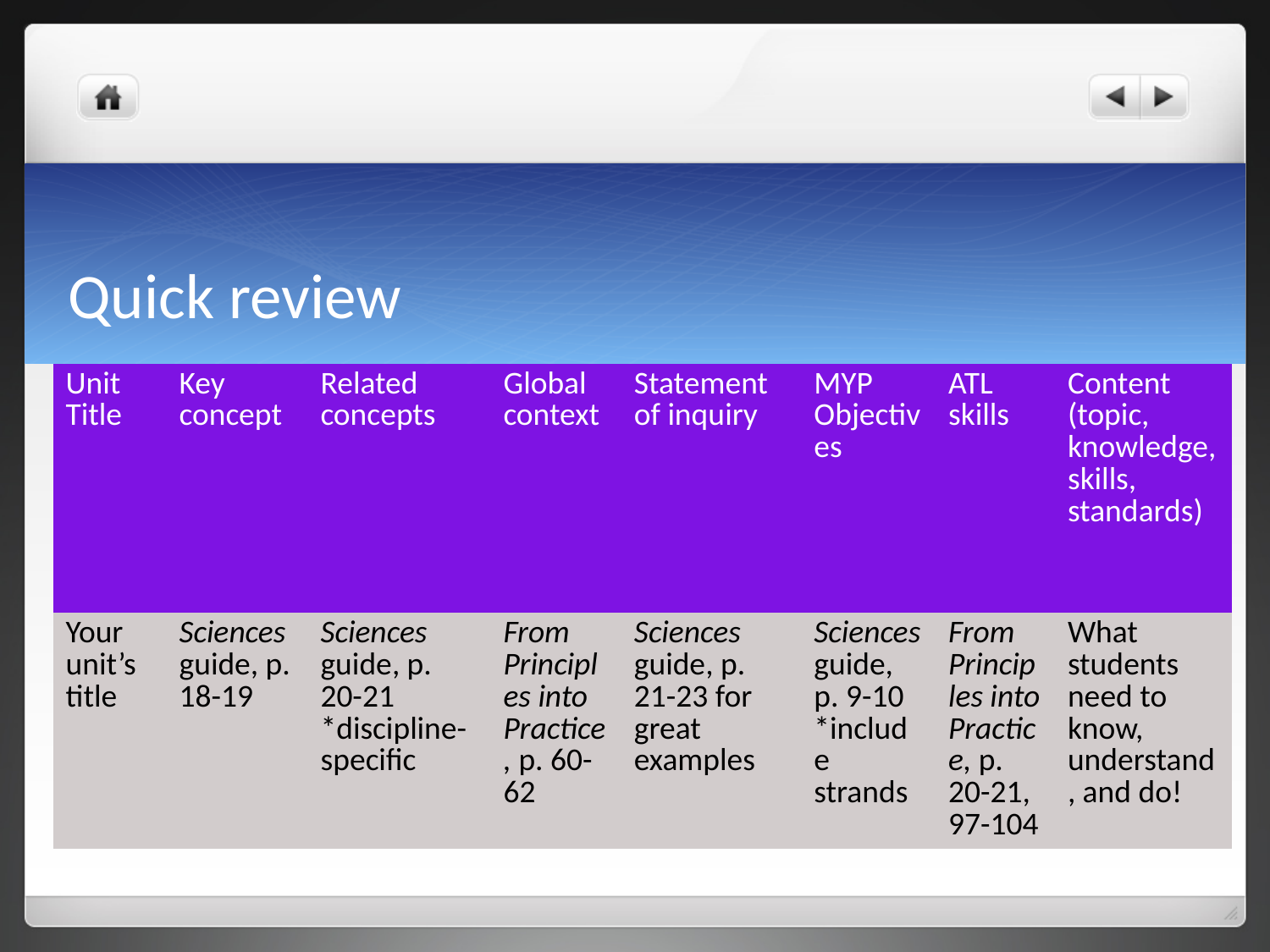

# Quick review
| Unit Title | Key concept | Related concepts | Global context | Statement of inquiry | MYP Objectives | ATL skills | Content (topic, knowledge, skills, standards) |
| --- | --- | --- | --- | --- | --- | --- | --- |
| Your unit’s title | Sciences guide, p. 18-19 | Sciences guide, p. 20-21 \*discipline-specific | From Principles into Practice, p. 60-62 | Sciences guide, p. 21-23 for great examples | Sciences guide, p. 9-10 \*include strands | From Principles into Practice, p. 20-21, 97-104 | What students need to know, understand, and do! |